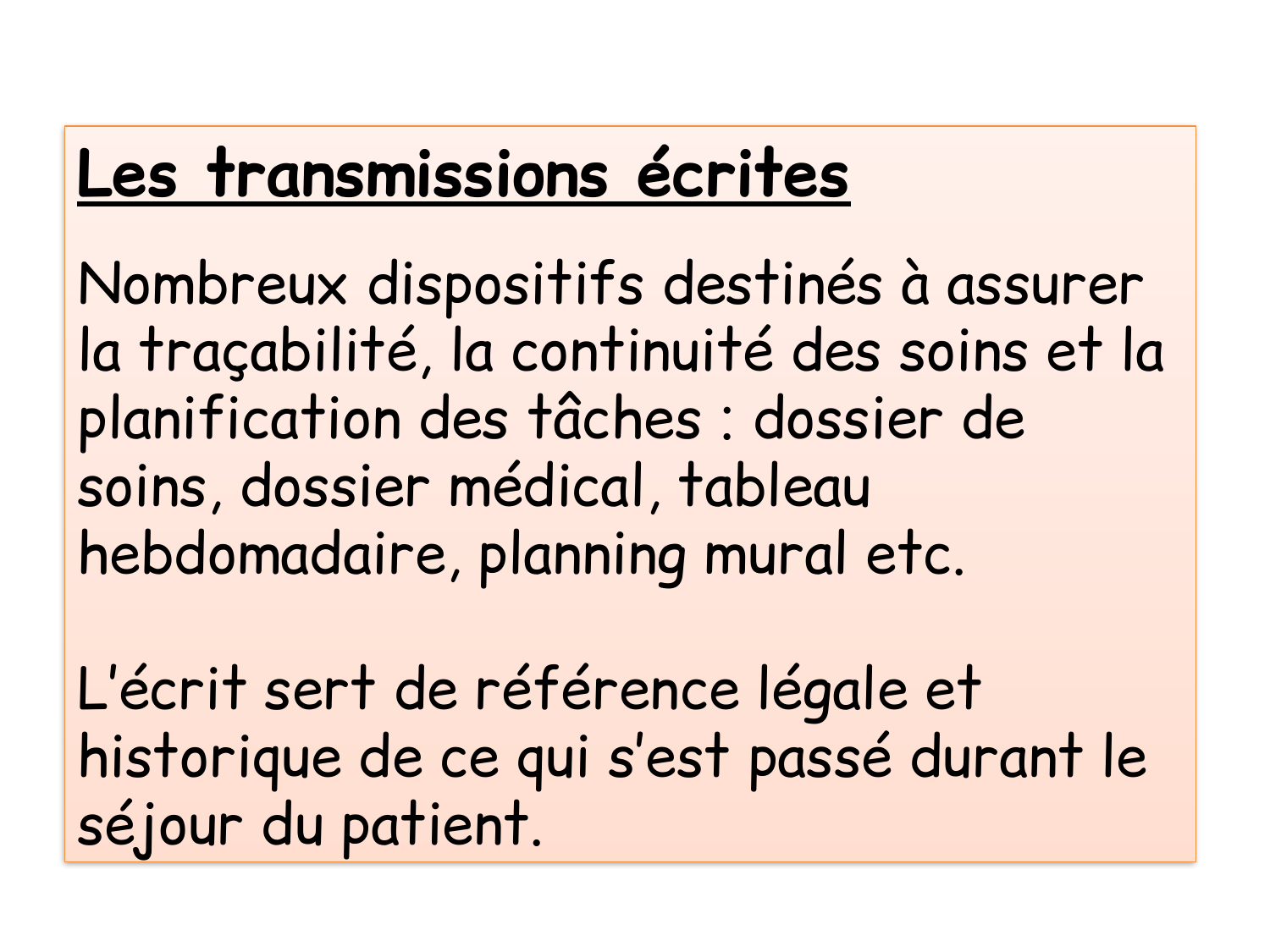

Les transmissions écrites
Nombreux dispositifs destinés à assurer la traçabilité, la continuité des soins et la planification des tâches : dossier de soins, dossier médical, tableau hebdomadaire, planning mural etc.

L’écrit sert de référence légale et historique de ce qui s’est passé durant le séjour du patient.